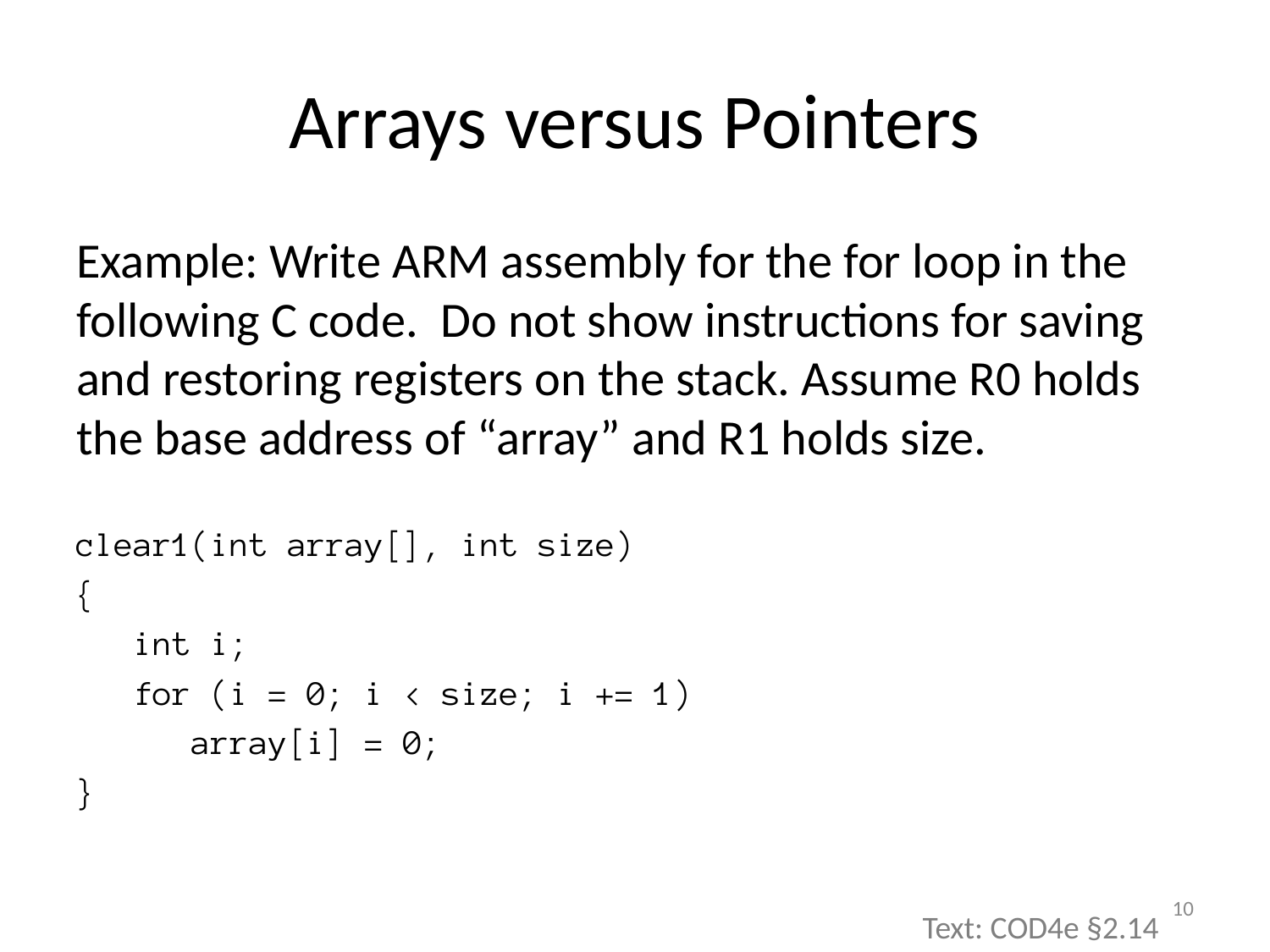

# Arrays versus Pointers
Example: Write ARM assembly for the for loop in the following C code.  Do not show instructions for saving and restoring registers on the stack. Assume R0 holds the base address of “array” and R1 holds size.

clear1(int array[], int size)
{
   int i;
   for (i = 0; i < size; i += 1)
      array[i] = 0;
}
10
Text: COD4e §2.14